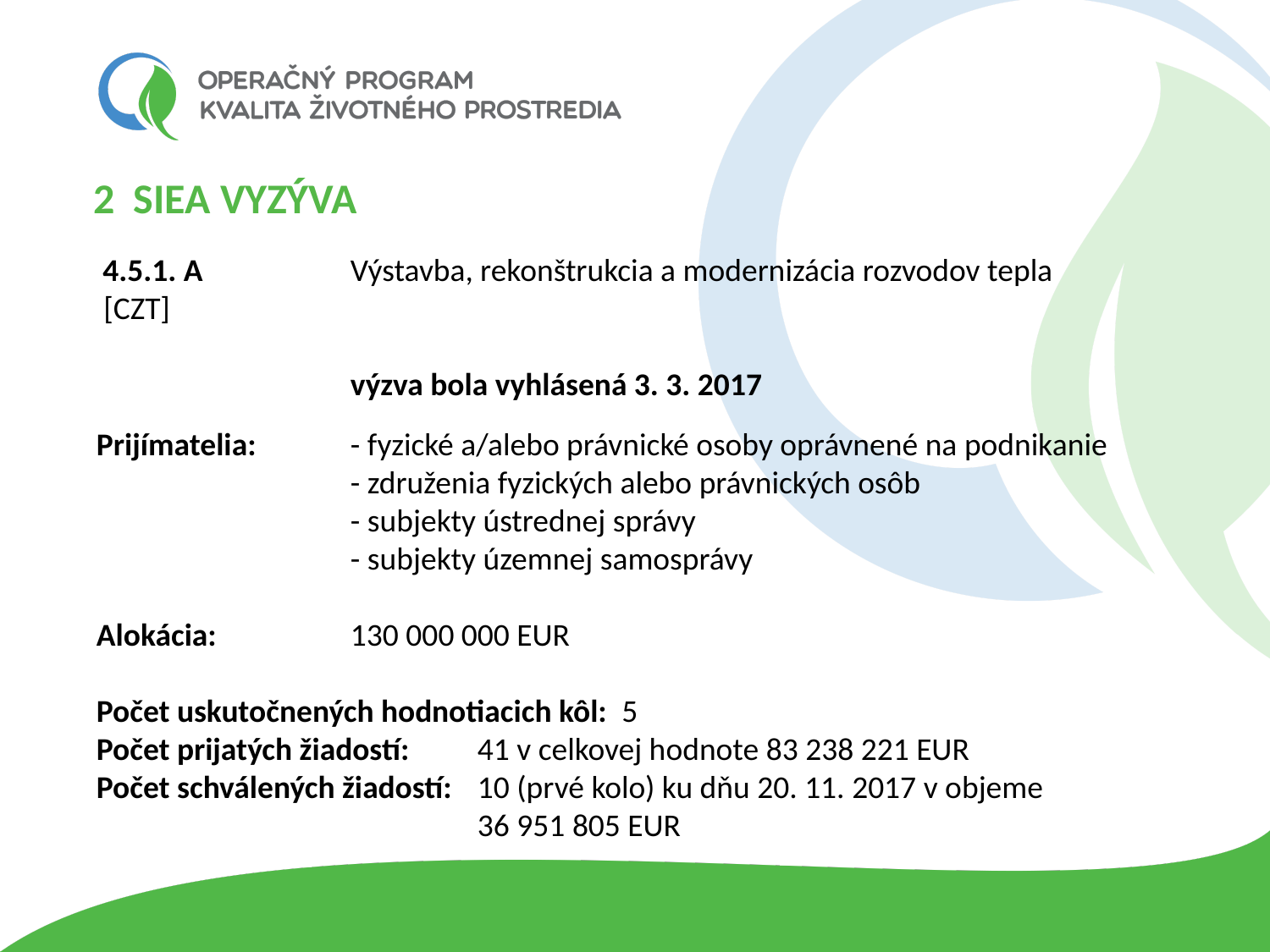

2  SIEA vyzýva
 4.5.1. A		Výstavba, rekonštrukcia a modernizácia rozvodov tepla
 [CZT]

	 	výzva bola vyhlásená 3. 3. 2017

Prijímatelia:     	- fyzické a/alebo právnické osoby oprávnené na podnikanie
	         	- združenia fyzických alebo právnických osôb
	         	- subjekty ústrednej správy
	         	- subjekty územnej samosprávy

Alokácia:	           	130 000 000 EUR

Počet uskutočnených hodnotiacich kôl:  5
Počet prijatých žiadostí: 	41 v celkovej hodnote 83 238 221 EUR
Počet schválených žiadostí: 	10 (prvé kolo) ku dňu 20. 11. 2017 v objeme
	                  	36 951 805 EUR